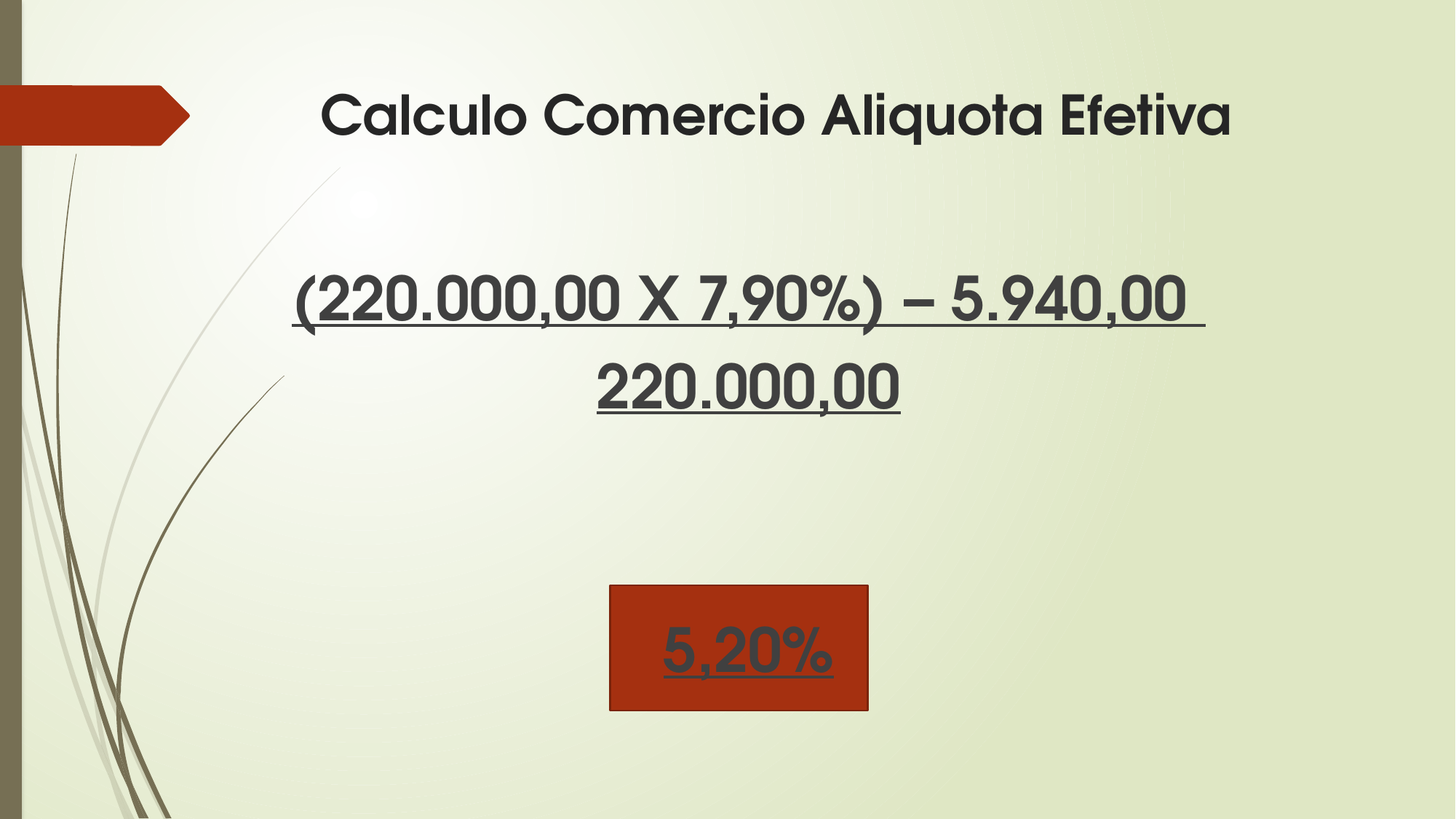

# Calculo Comercio Aliquota Efetiva
(220.000,00 X 7,90%) – 5.940,00
220.000,00

5,20%